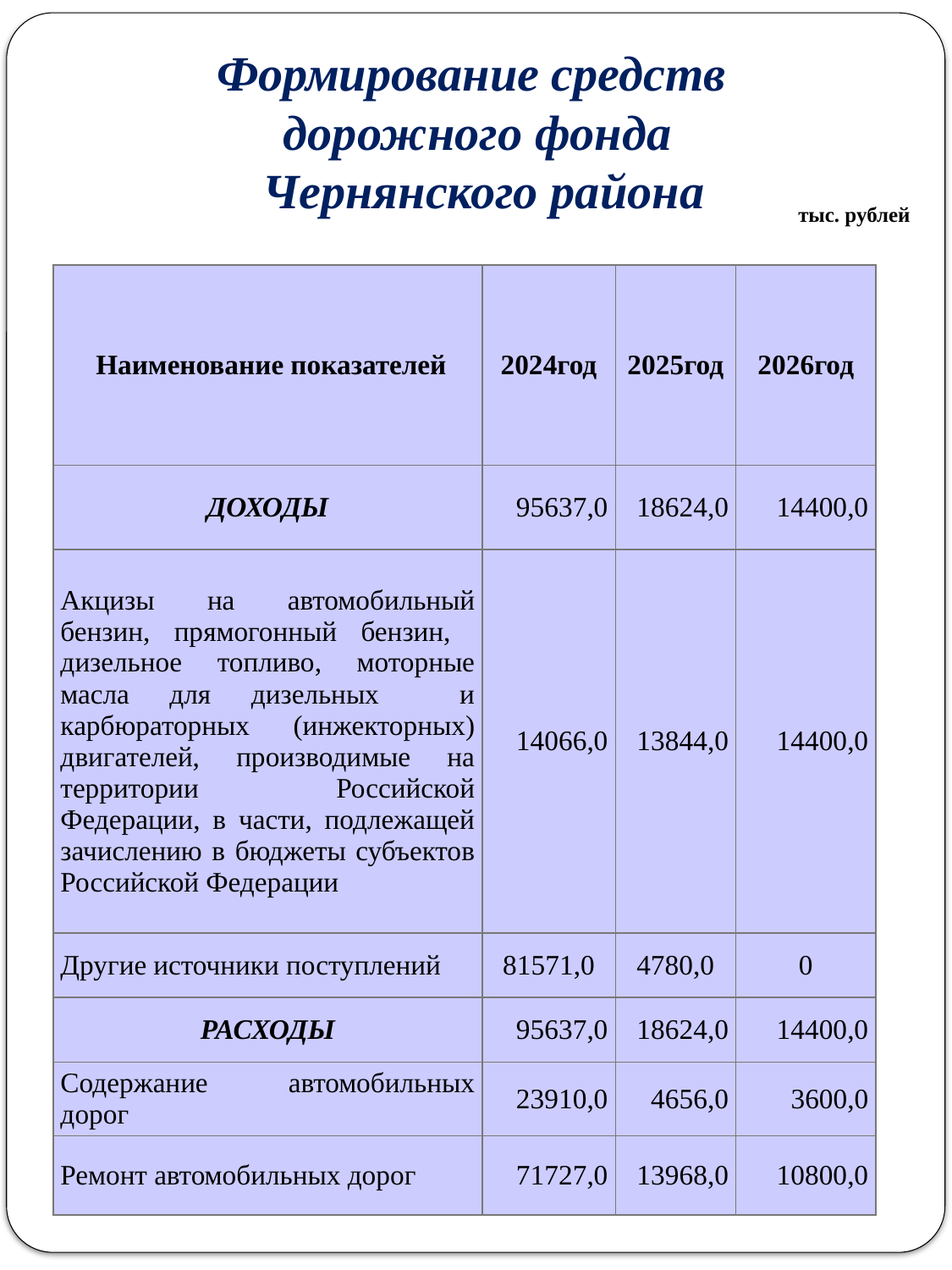

Формирование средств
дорожного фонда
Чернянского района
тыс. рублей
| Наименование показателей | 2024год | 2025год | 2026год |
| --- | --- | --- | --- |
| ДОХОДЫ | 95637,0 | 18624,0 | 14400,0 |
| Акцизы на автомобильный бензин, прямогонный бензин, дизельное топливо, моторные масла для дизельных и карбюраторных (инжекторных) двигателей, производимые на территории Российской Федерации, в части, подлежащей зачислению в бюджеты субъектов Российской Федерации | 14066,0 | 13844,0 | 14400,0 |
| Другие источники поступлений | 81571,0 | 4780,0 | 0 |
| РАСХОДЫ | 95637,0 | 18624,0 | 14400,0 |
| Содержание автомобильных дорог | 23910,0 | 4656,0 | 3600,0 |
| Ремонт автомобильных дорог | 71727,0 | 13968,0 | 10800,0 |